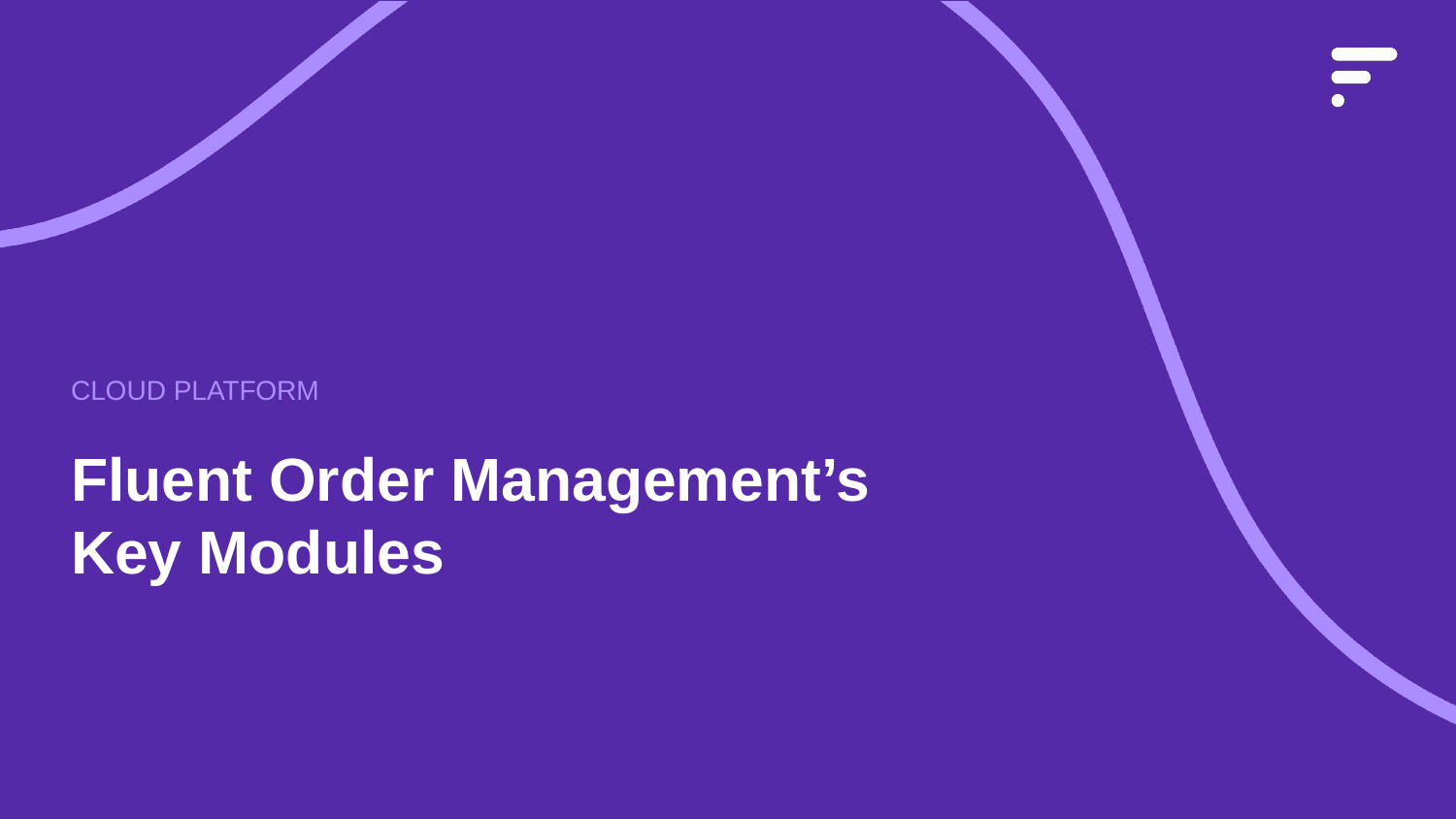

CLOUD PLATFORM
Fluent Order Management’s
Key Modules